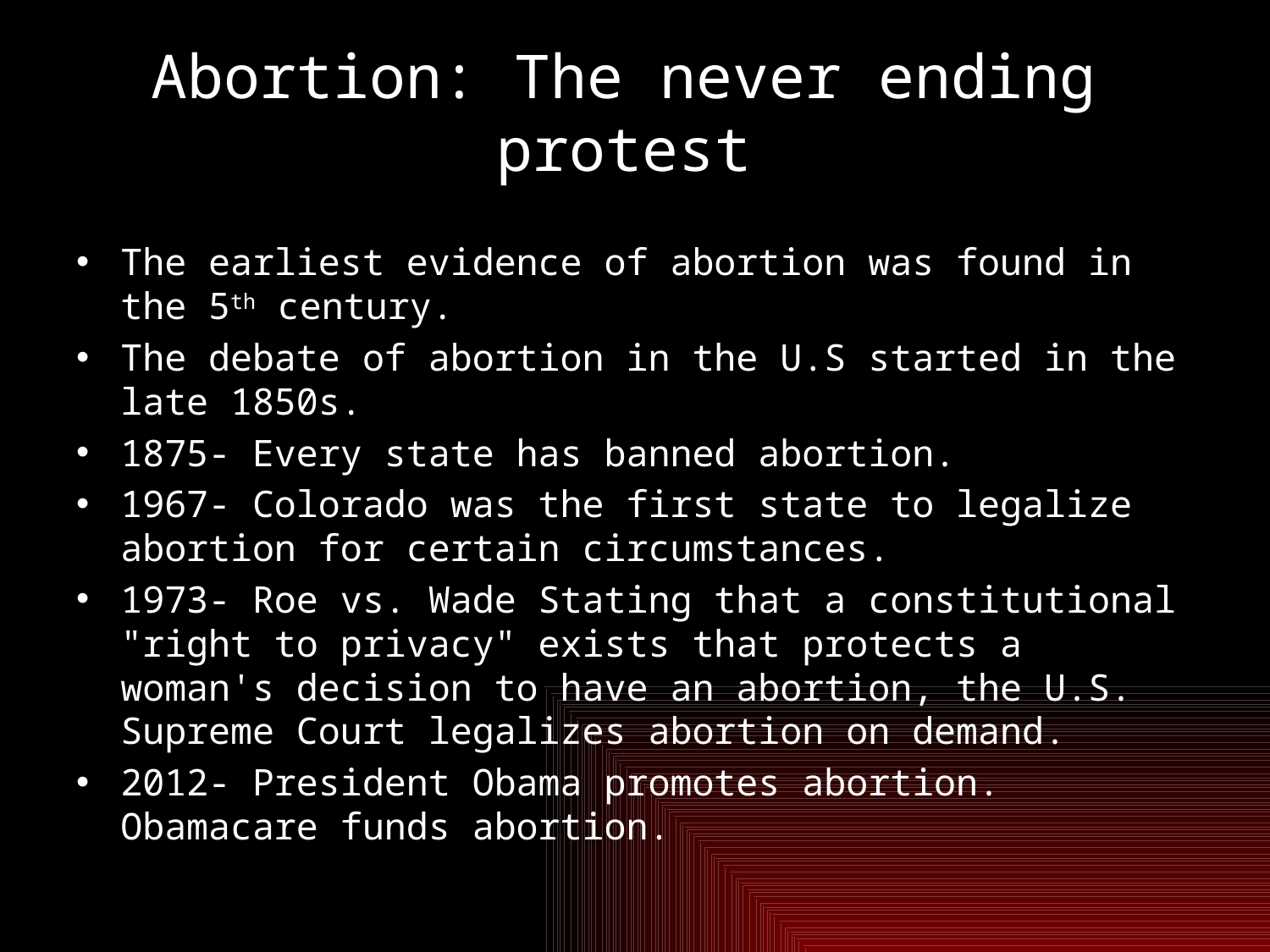

# Abortion: The never ending protest
The earliest evidence of abortion was found in the 5th century.
The debate of abortion in the U.S started in the late 1850s.
1875- Every state has banned abortion.
1967- Colorado was the first state to legalize abortion for certain circumstances.
1973- Roe vs. Wade Stating that a constitutional "right to privacy" exists that protects a woman's decision to have an abortion, the U.S. Supreme Court legalizes abortion on demand.
2012- President Obama promotes abortion. Obamacare funds abortion.